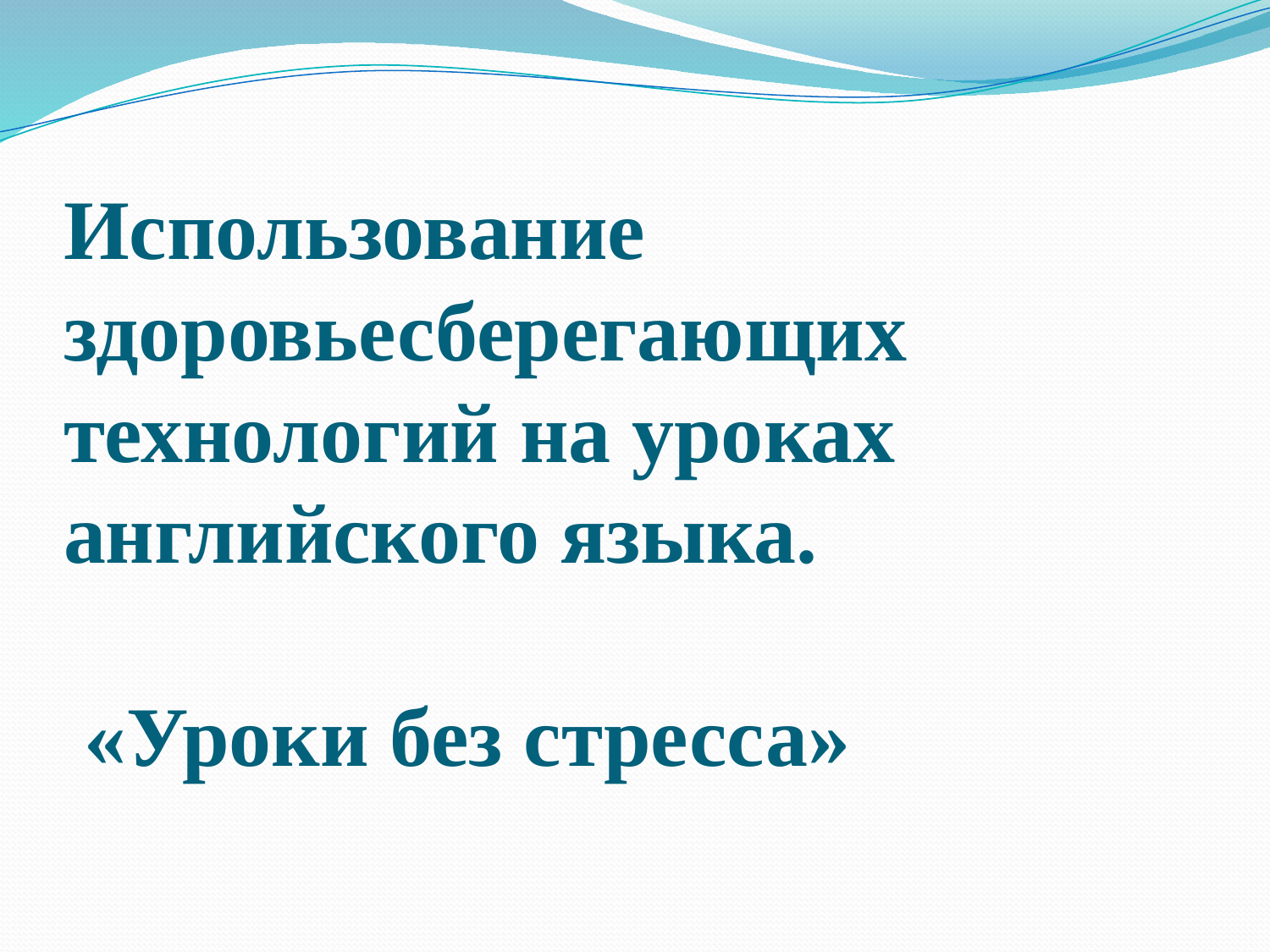

# Использование здоровьесберегающих технологий на уроках английского языка. «Уроки без стресса»